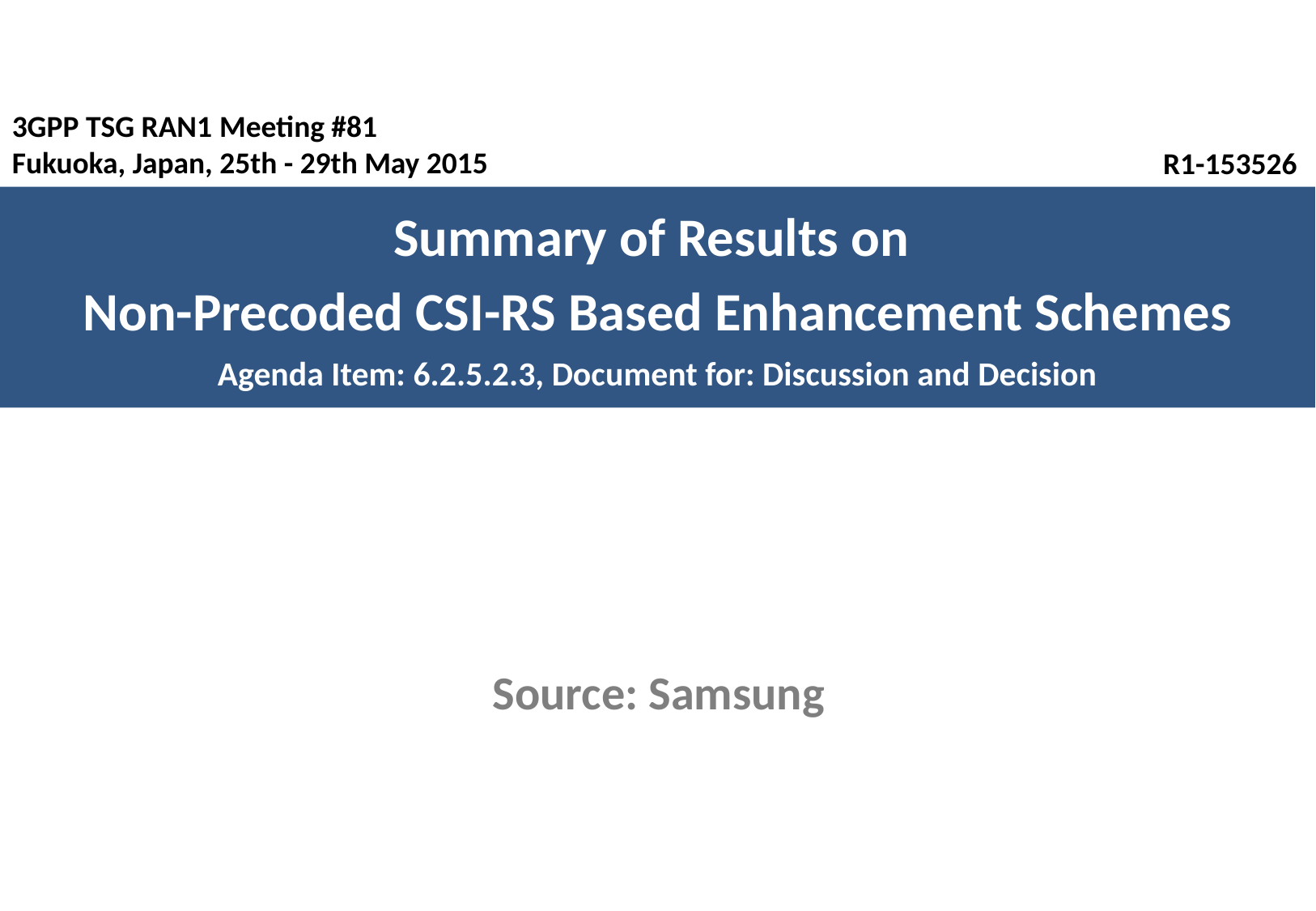

3GPP TSG RAN1 Meeting #81
Fukuoka, Japan, 25th - 29th May 2015
R1-153526
Summary of Results on
Non-Precoded CSI-RS Based Enhancement Schemes
Agenda Item: 6.2.5.2.3, Document for: Discussion and Decision
Source: Samsung